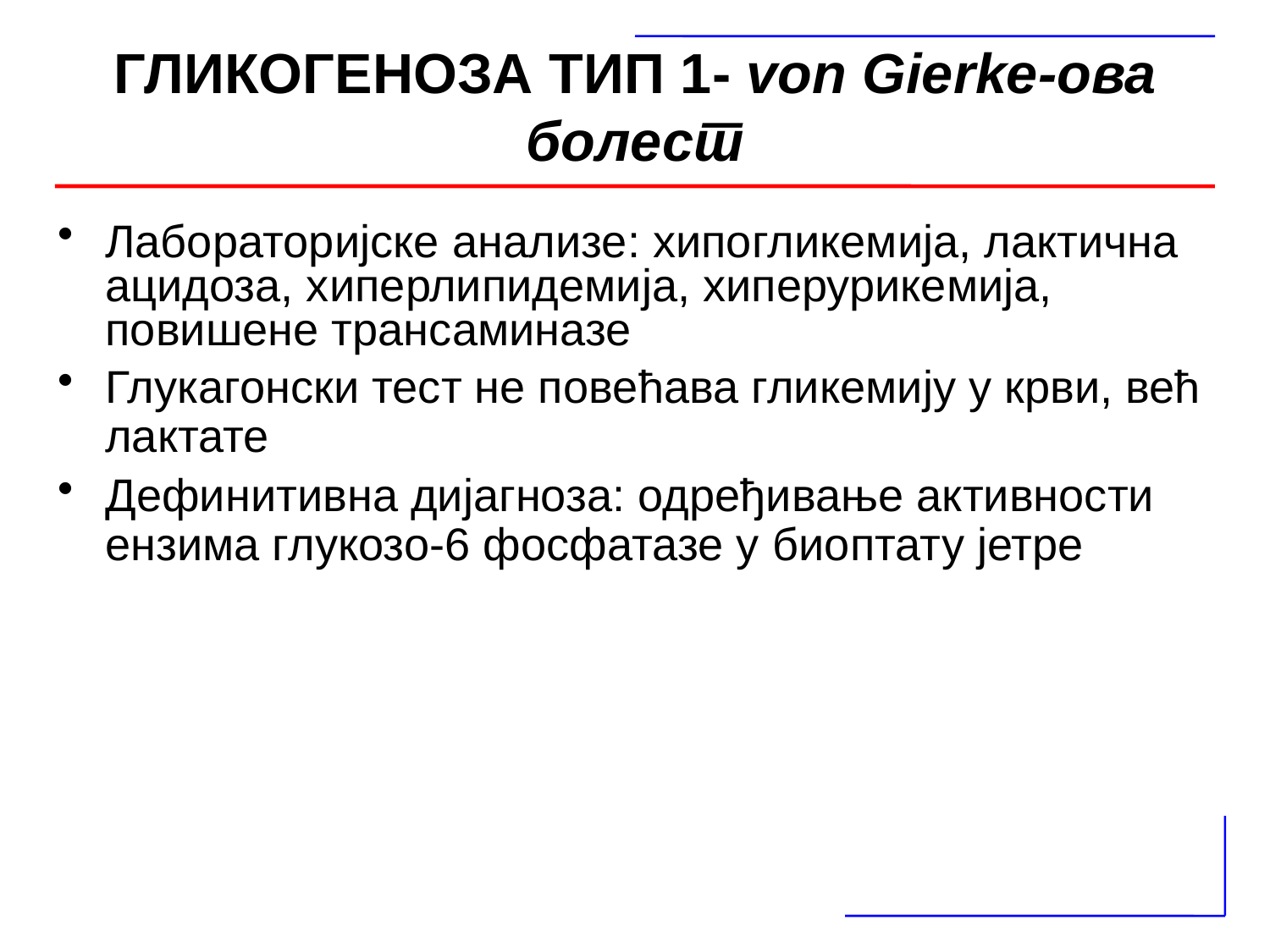

ГЛИКОГЕНОЗА ТИП 1- von Gierke-ова болест
Лабораторијске aнализе: хипогликемија, лактична ацидоза, хиперлипидемија, хиперурикемија, повишене трансаминазе
Глукагонски тест не повећава гликемију у крви, већ лактате
Дефинитивна дијагноза: одређивање активности ензима глукозо-6 фосфатазе у биоптату јетре